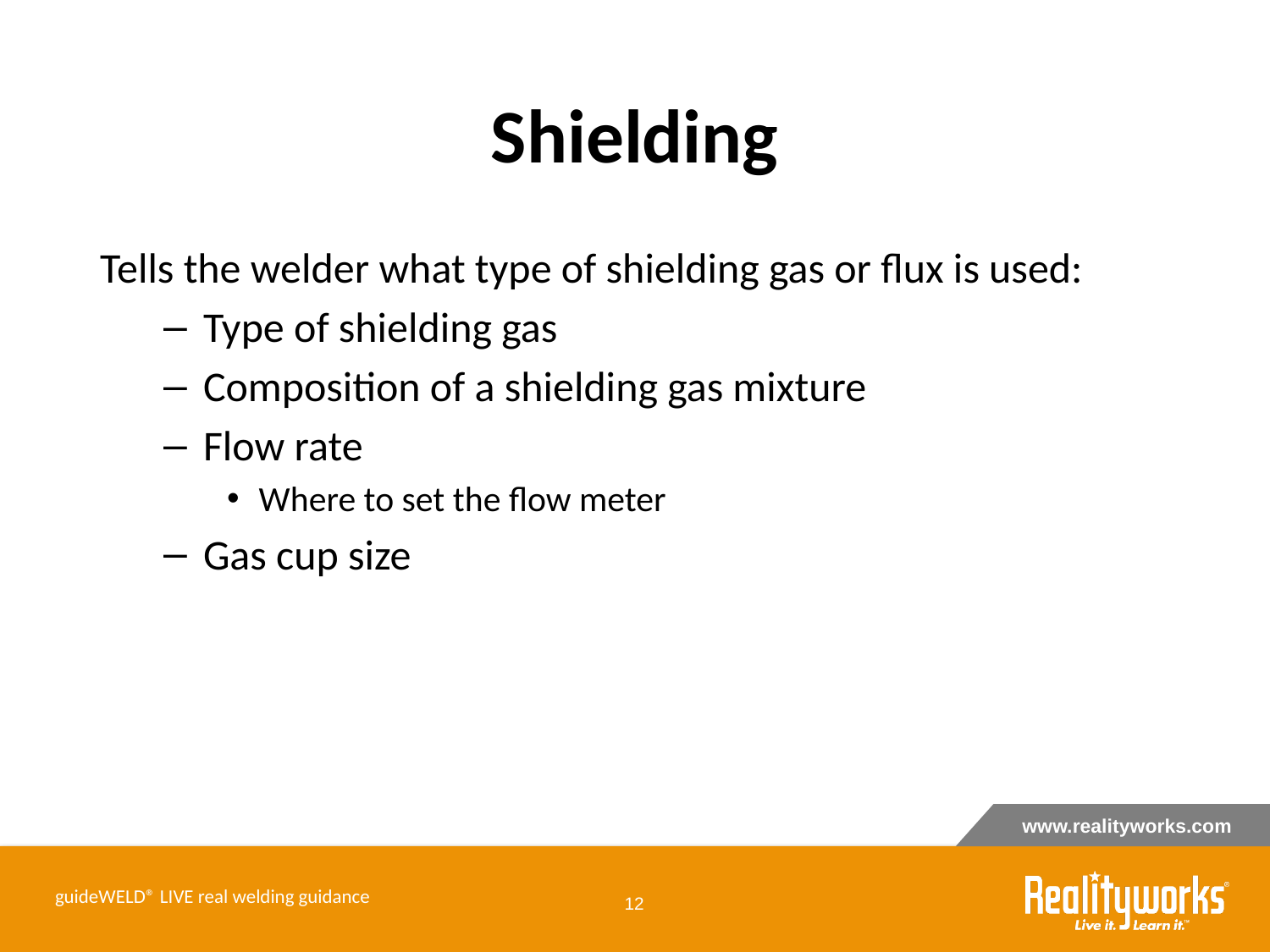

# Shielding
Tells the welder what type of shielding gas or flux is used:
Type of shielding gas
Composition of a shielding gas mixture
Flow rate
Where to set the flow meter
Gas cup size
guideWELD® LIVE real welding guidance
12